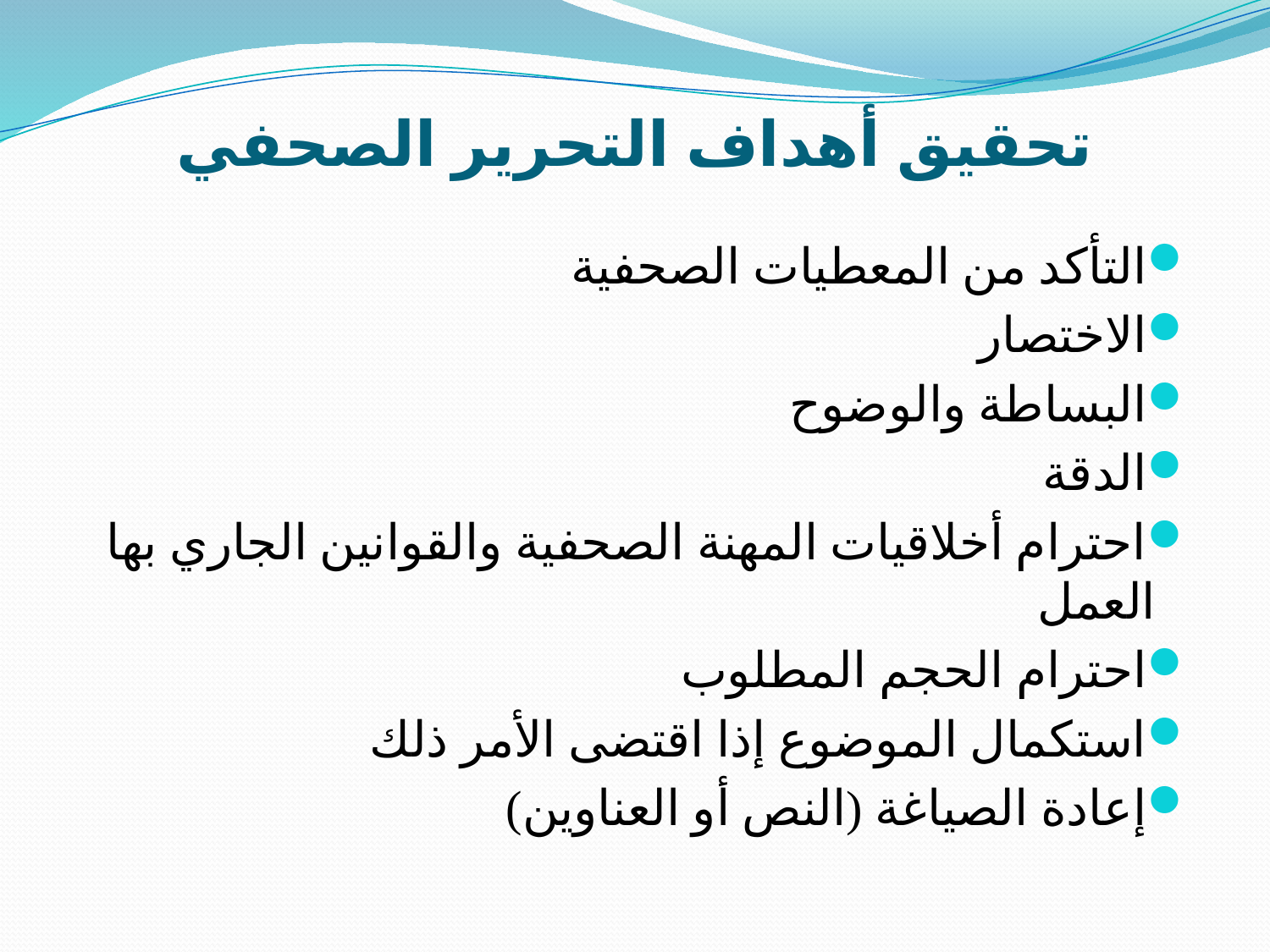

# تحقيق أهداف التحرير الصحفي
التأكد من المعطيات الصحفية
الاختصار
البساطة والوضوح
الدقة
احترام أخلاقيات المهنة الصحفية والقوانين الجاري بها العمل
احترام الحجم المطلوب
استكمال الموضوع إذا اقتضى الأمر ذلك
إعادة الصياغة (النص أو العناوين)